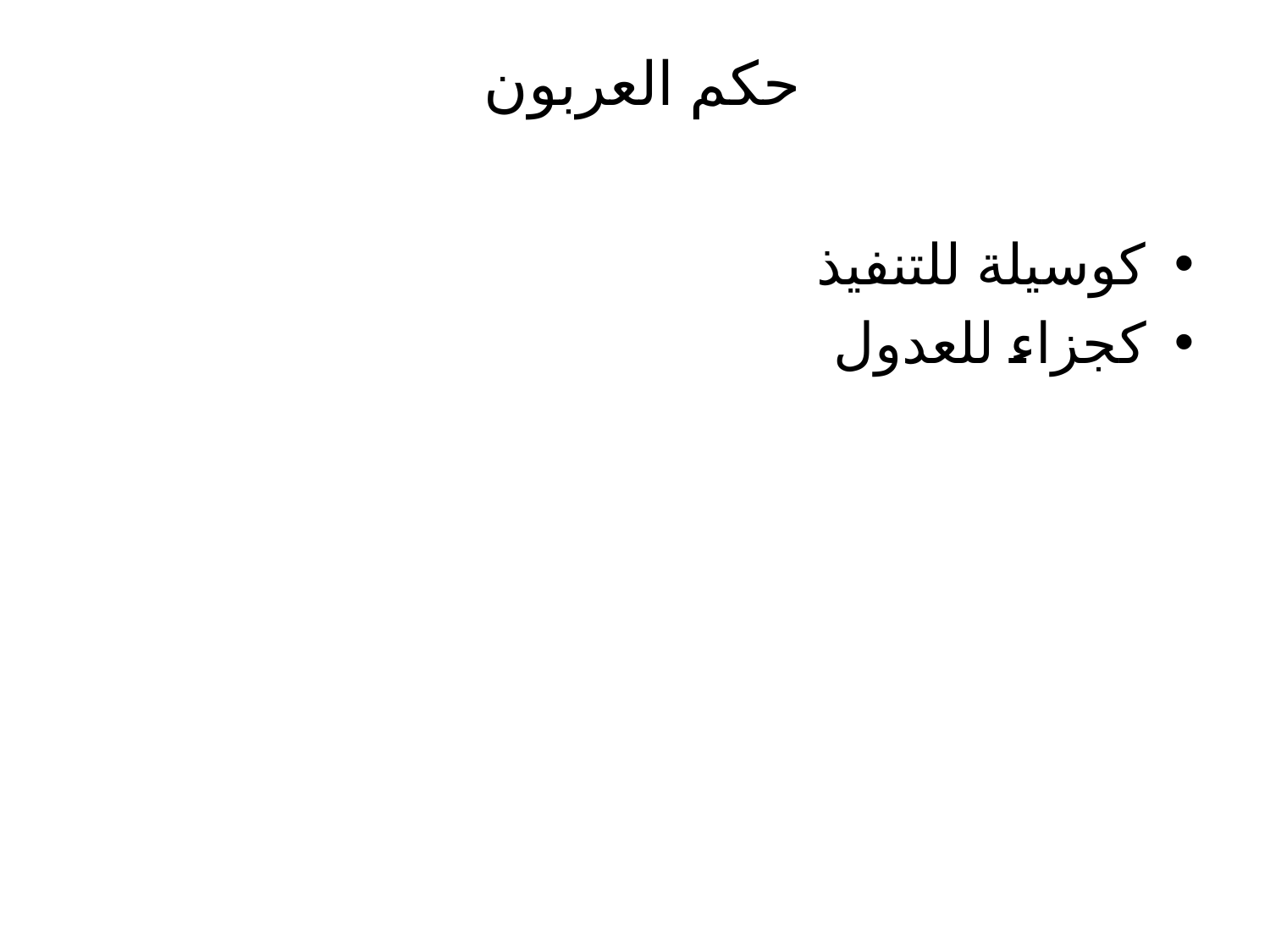

# حكم العربون
كوسيلة للتنفيذ
كجزاء للعدول